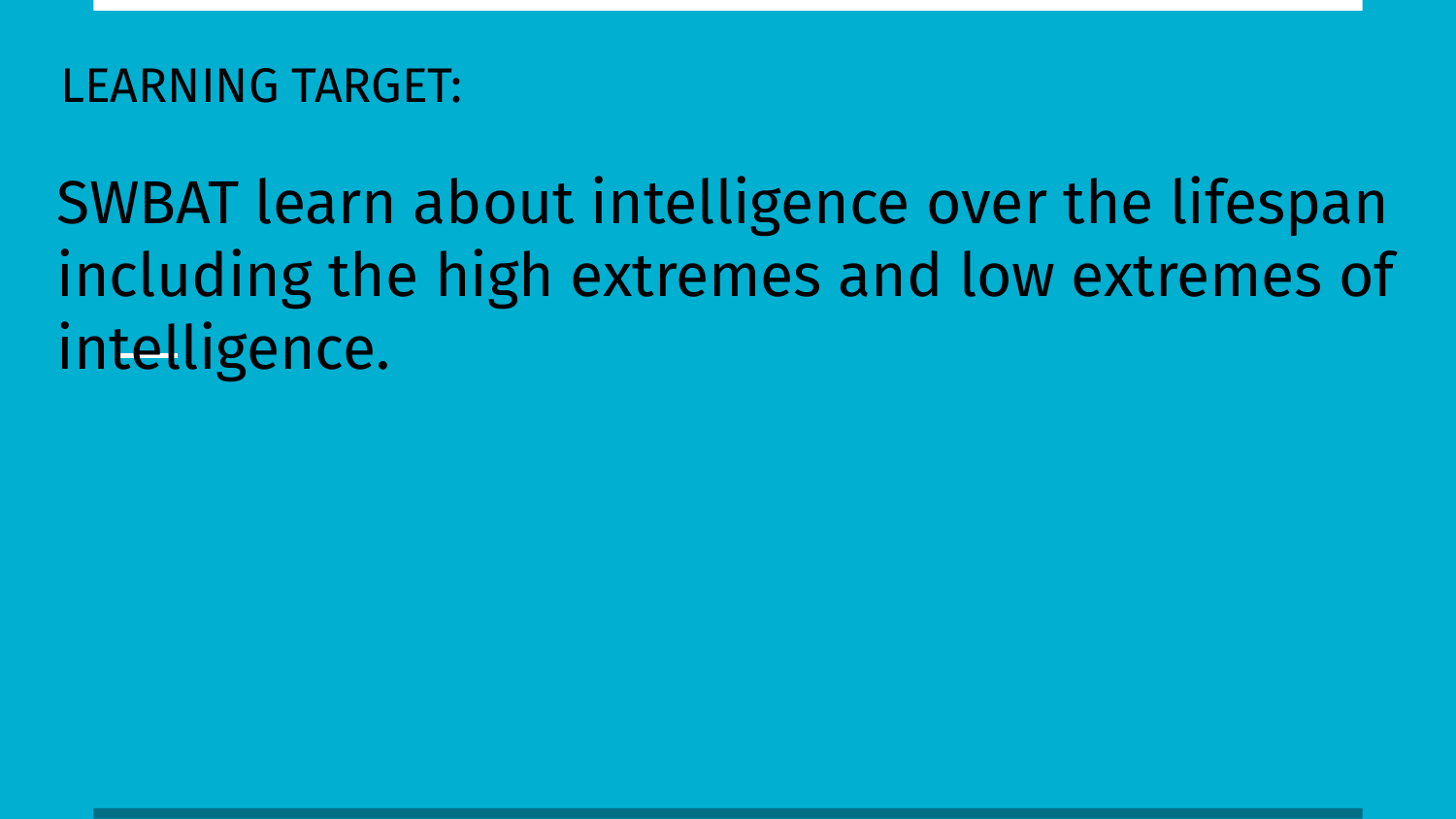

LEARNING TARGET:
SWBAT learn about intelligence over the lifespan including the high extremes and low extremes of intelligence.